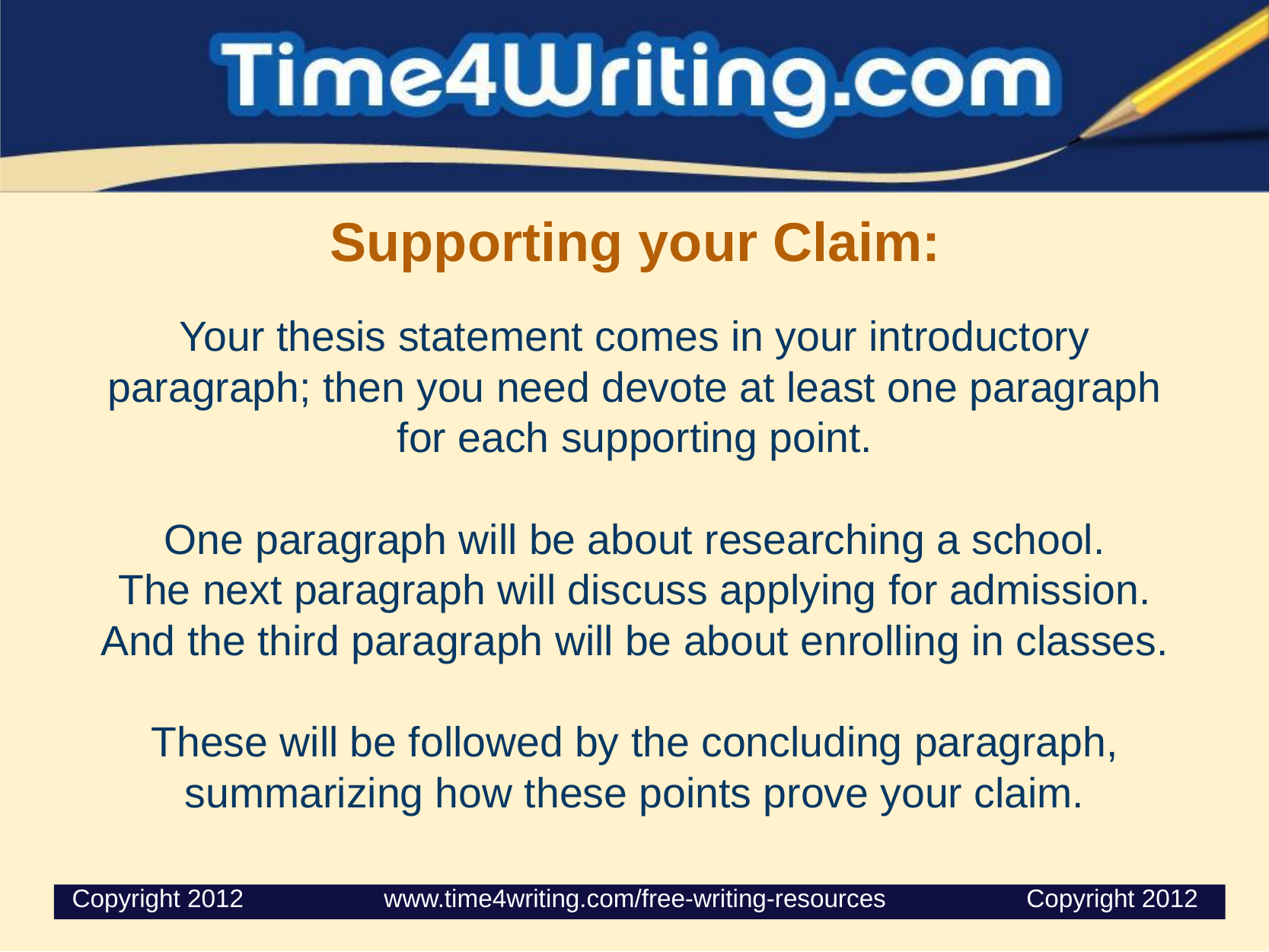

# Supporting your Claim:
Your thesis statement comes in your introductory paragraph; then you need devote at least one paragraph for each supporting point.

One paragraph will be about researching a school.
The next paragraph will discuss applying for admission.
And the third paragraph will be about enrolling in classes.

These will be followed by the concluding paragraph, summarizing how these points prove your claim.

 Copyright 2012                    www.time4writing.com/free-writing-resources                    Copyright 2012